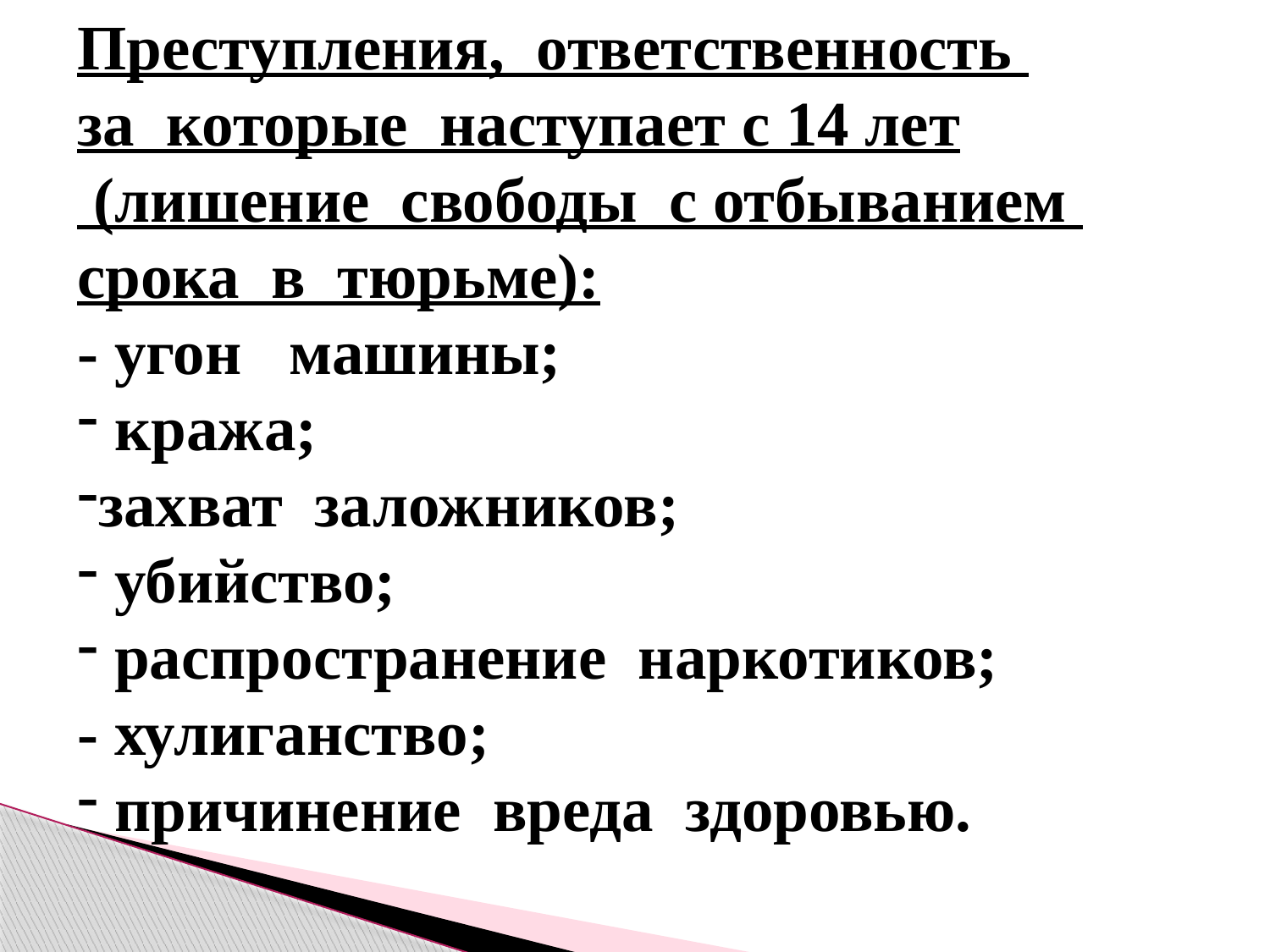

Преступления,  ответственность
за  которые  наступает с 14 лет
 (лишение  свободы  с отбыванием
срока  в  тюрьме):
- угон   машины;
 кража;
захват  заложников;
 убийство;
 распространение  наркотиков;
- хулиганство;
 причинение  вреда  здоровью.